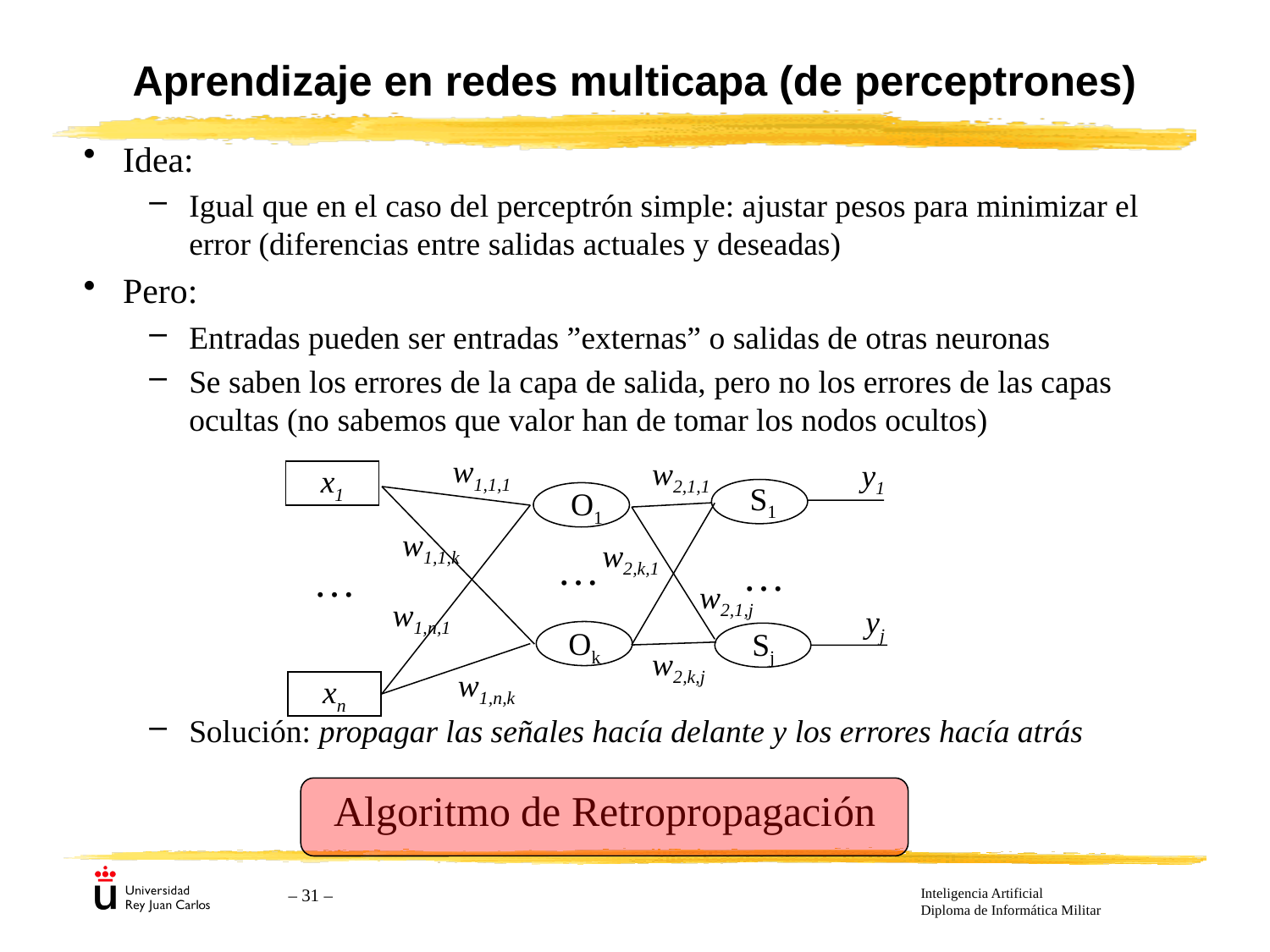

# Aprendizaje en redes multicapa (de perceptrones)
Idea:
Igual que en el caso del perceptrón simple: ajustar pesos para minimizar el error (diferencias entre salidas actuales y deseadas)
Pero:
Entradas pueden ser entradas ”externas” o salidas de otras neuronas
Se saben los errores de la capa de salida, pero no los errores de las capas ocultas (no sabemos que valor han de tomar los nodos ocultos)

Solución: propagar las señales hacía delante y los errores hacía atrás

w1,1,1
w2,1,1
y1
x1
S1
O1

w1,1,k
w2,k,1
…
…
…
w2,1,j
w1,n,1
yj
Ok
Sj

w2,k,j

w1,n,k
xn

Algoritmo de Retropropagación
– 31 –
Inteligencia Artificial
Diploma de Informática Militar